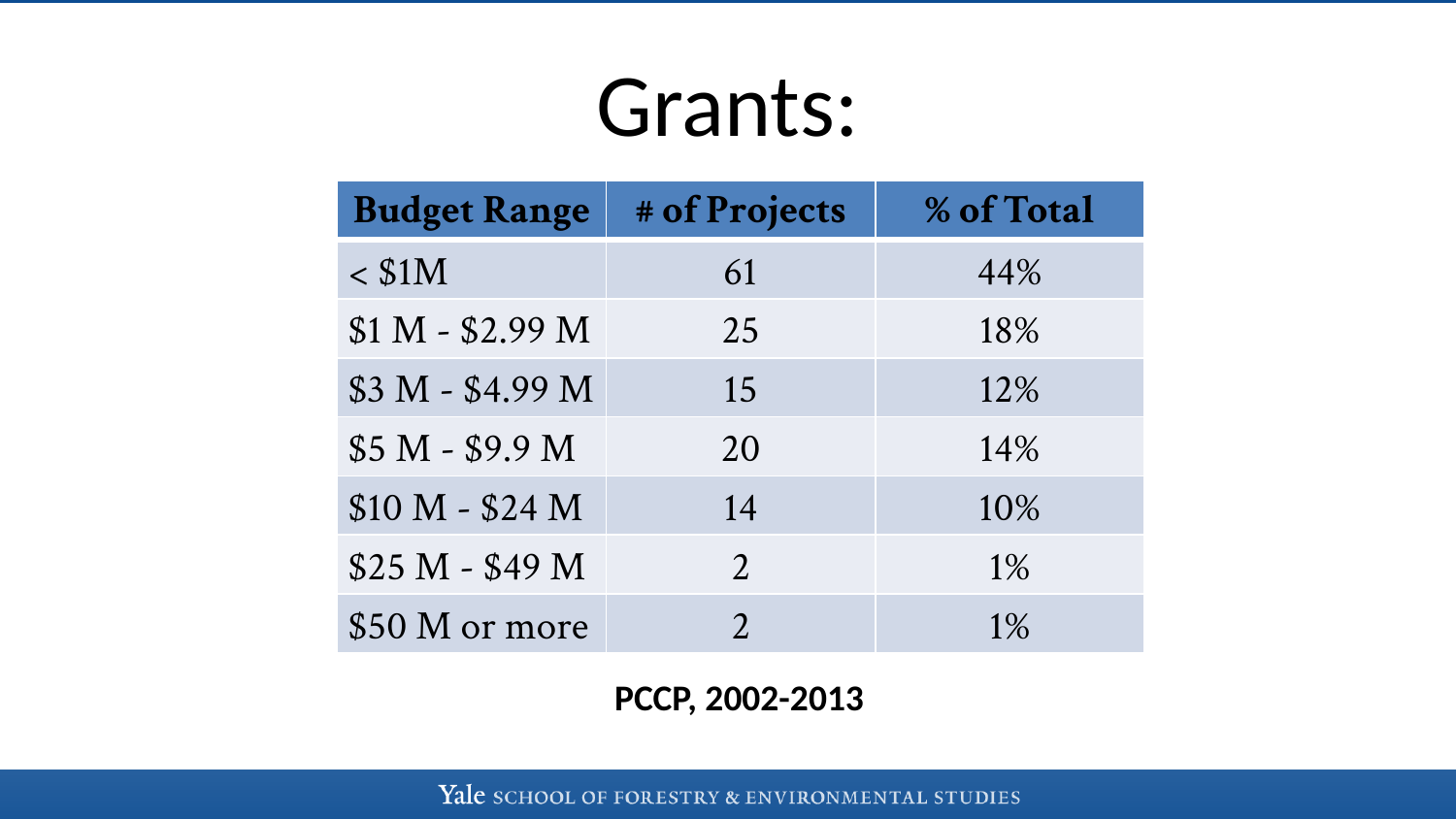

# Grants:
| Budget Range | # of Projects | % of Total |
| --- | --- | --- |
| < $1M | 61 | 44% |
| $1 M - $2.99 M | 25 | 18% |
| $3 M - $4.99 M | 15 | 12% |
| $5 M - $9.9 M | 20 | 14% |
| $10 M - $24 M | 14 | 10% |
| $25 M - $49 M | 2 | 1% |
| $50 M or more | 2 | 1% |
PCCP, 2002-2013